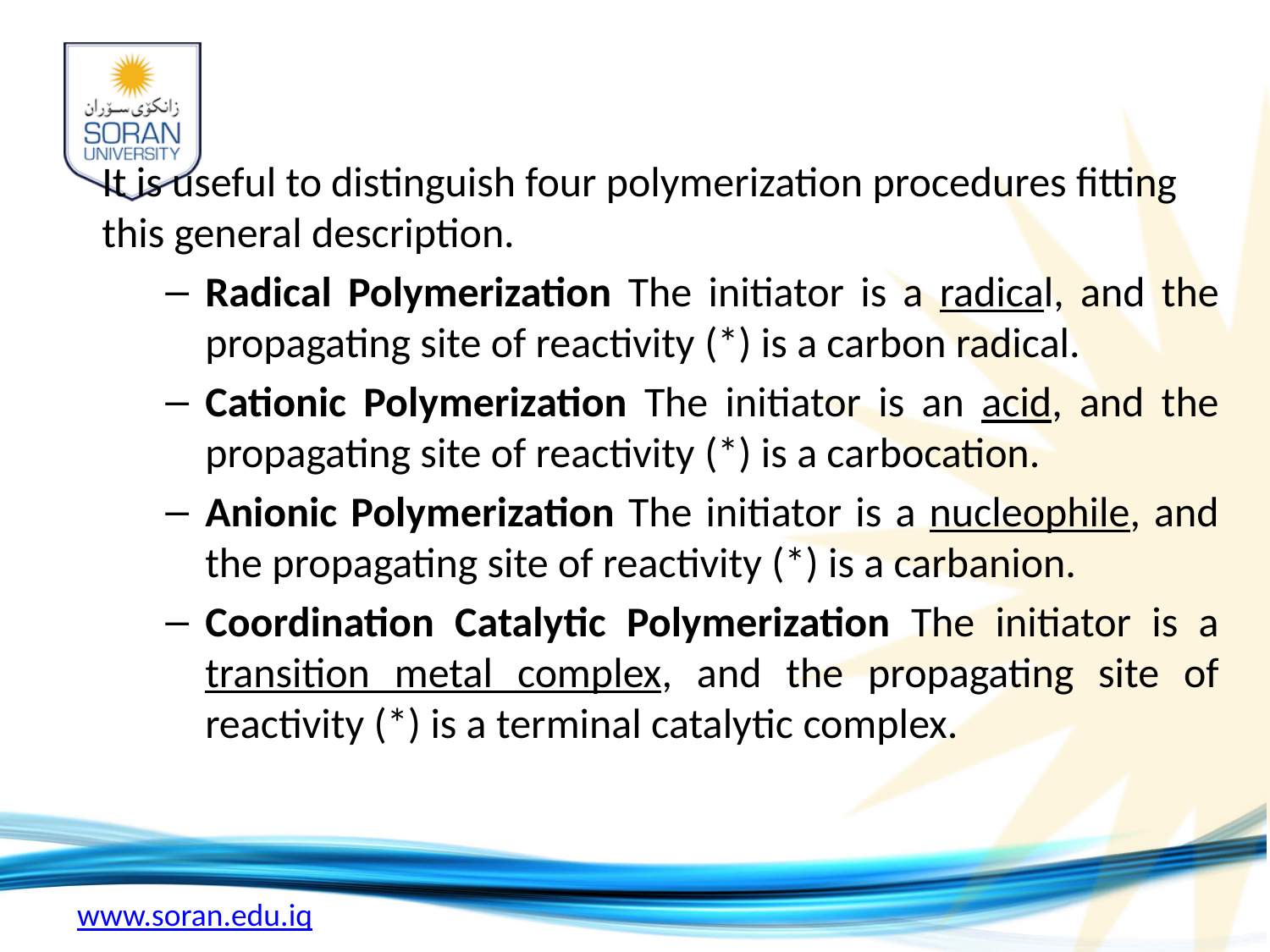

It is useful to distinguish four polymerization procedures fitting this general description.
Radical Polymerization The initiator is a radical, and the propagating site of reactivity (*) is a carbon radical.
Cationic Polymerization The initiator is an acid, and the propagating site of reactivity (*) is a carbocation.
Anionic Polymerization The initiator is a nucleophile, and the propagating site of reactivity (*) is a carbanion.
Coordination Catalytic Polymerization The initiator is a transition metal complex, and the propagating site of reactivity (*) is a terminal catalytic complex.